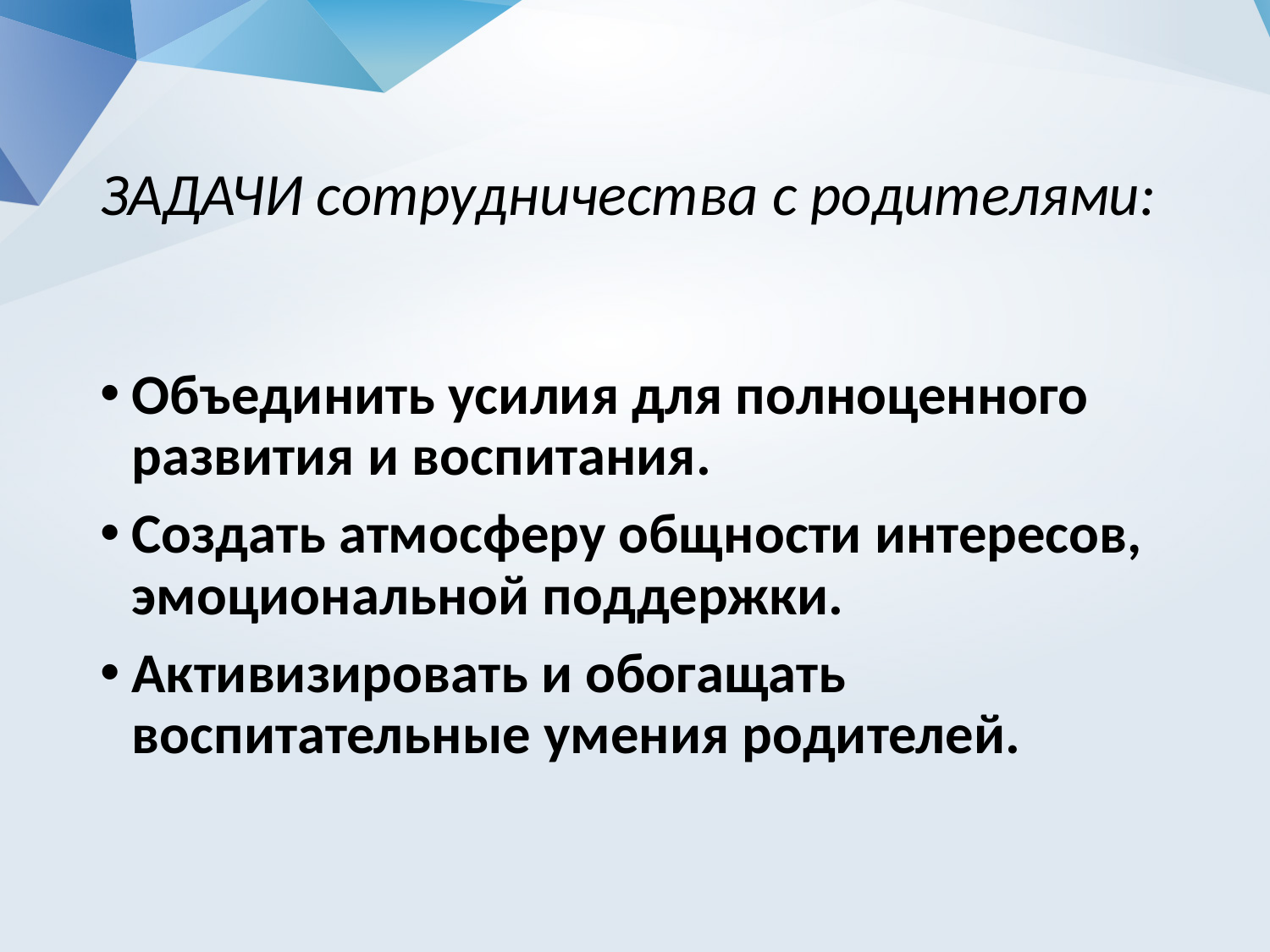

# ЗАДАЧИ сотрудничества с родителями:

Объединить усилия для полноценного развития и воспитания.
Создать атмосферу общности интересов, эмоциональной поддержки.
Активизировать и обогащать воспитательные умения родителей.